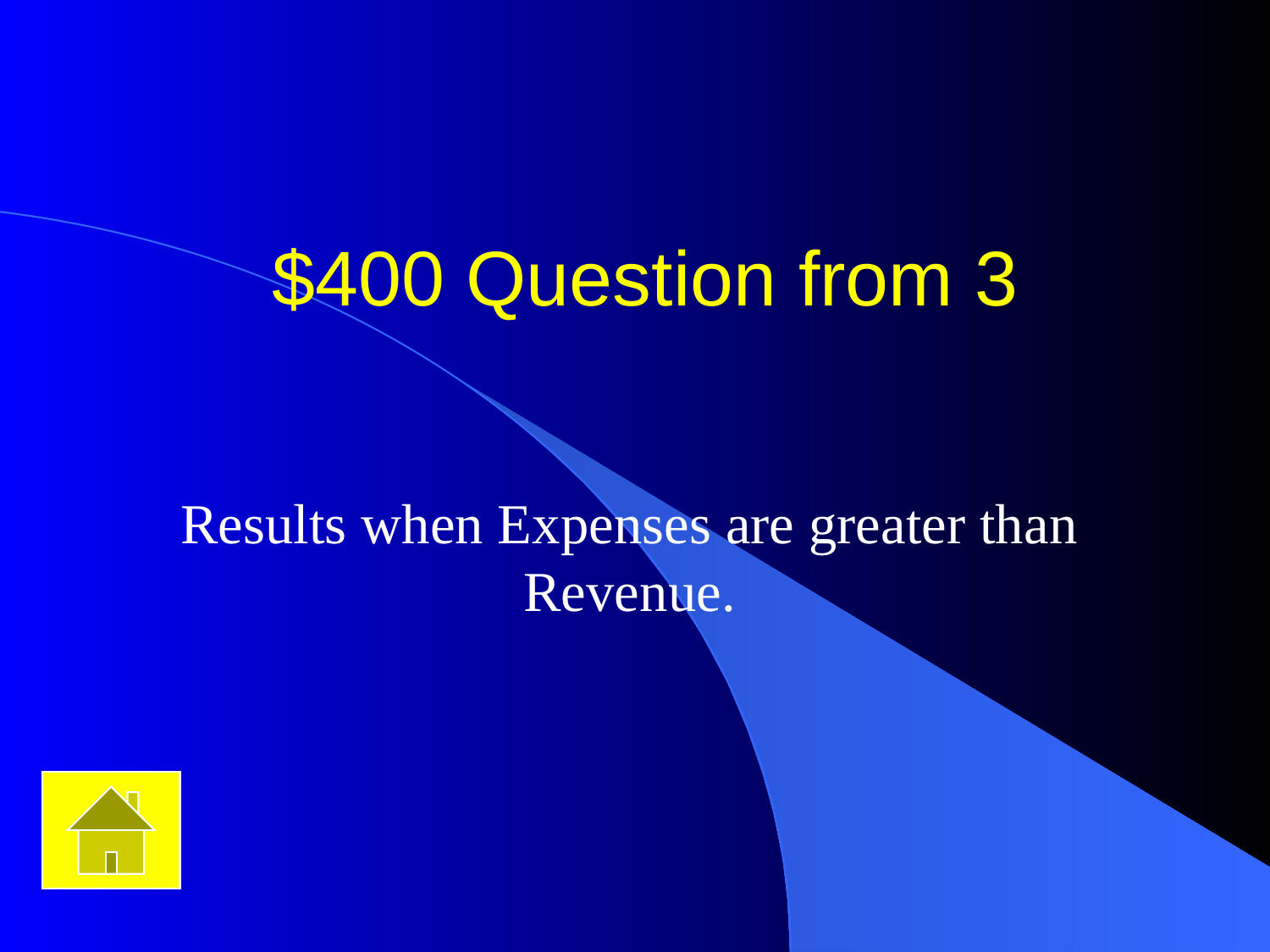

# $400 Question from 3
Results when Expenses are greater than Revenue.